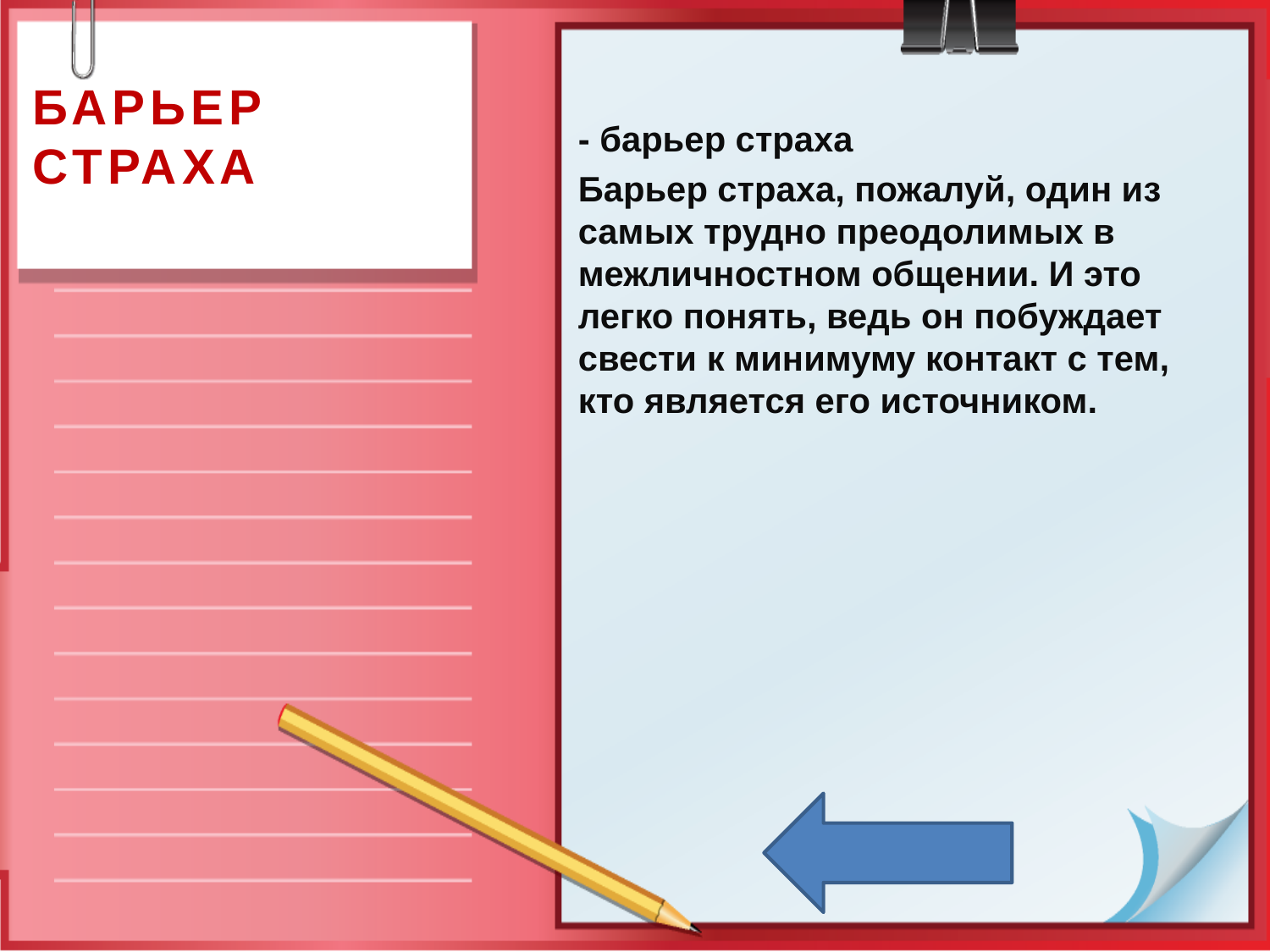

# барьер страха
- барьер страха
Барьер страха, пожалуй, один из самых трудно преодолимых в межличностном общении. И это легко понять, ведь он побуждает свести к минимуму контакт с тем, кто является его источником.